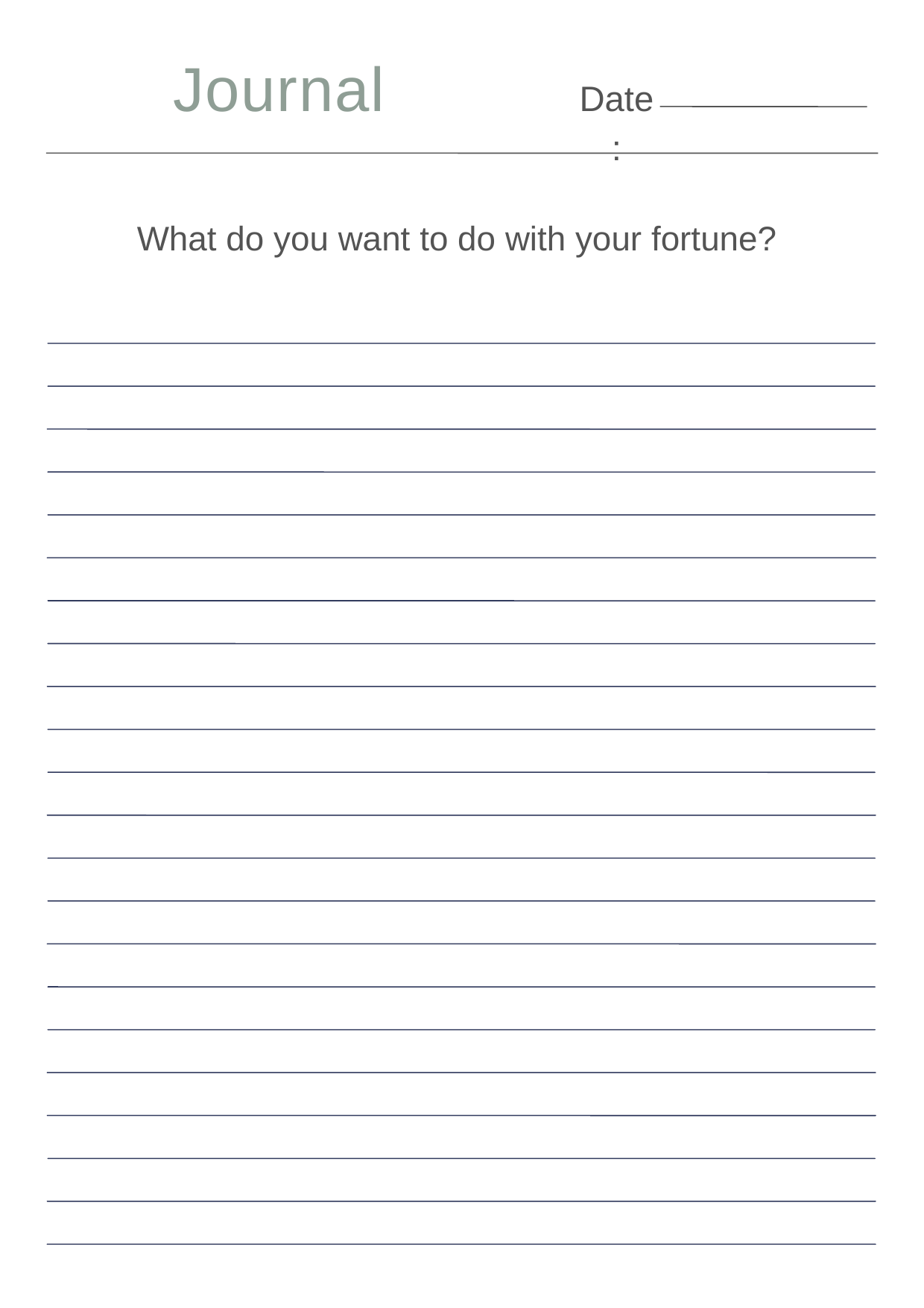

Journal
Date:

What do you want to do with your fortune?